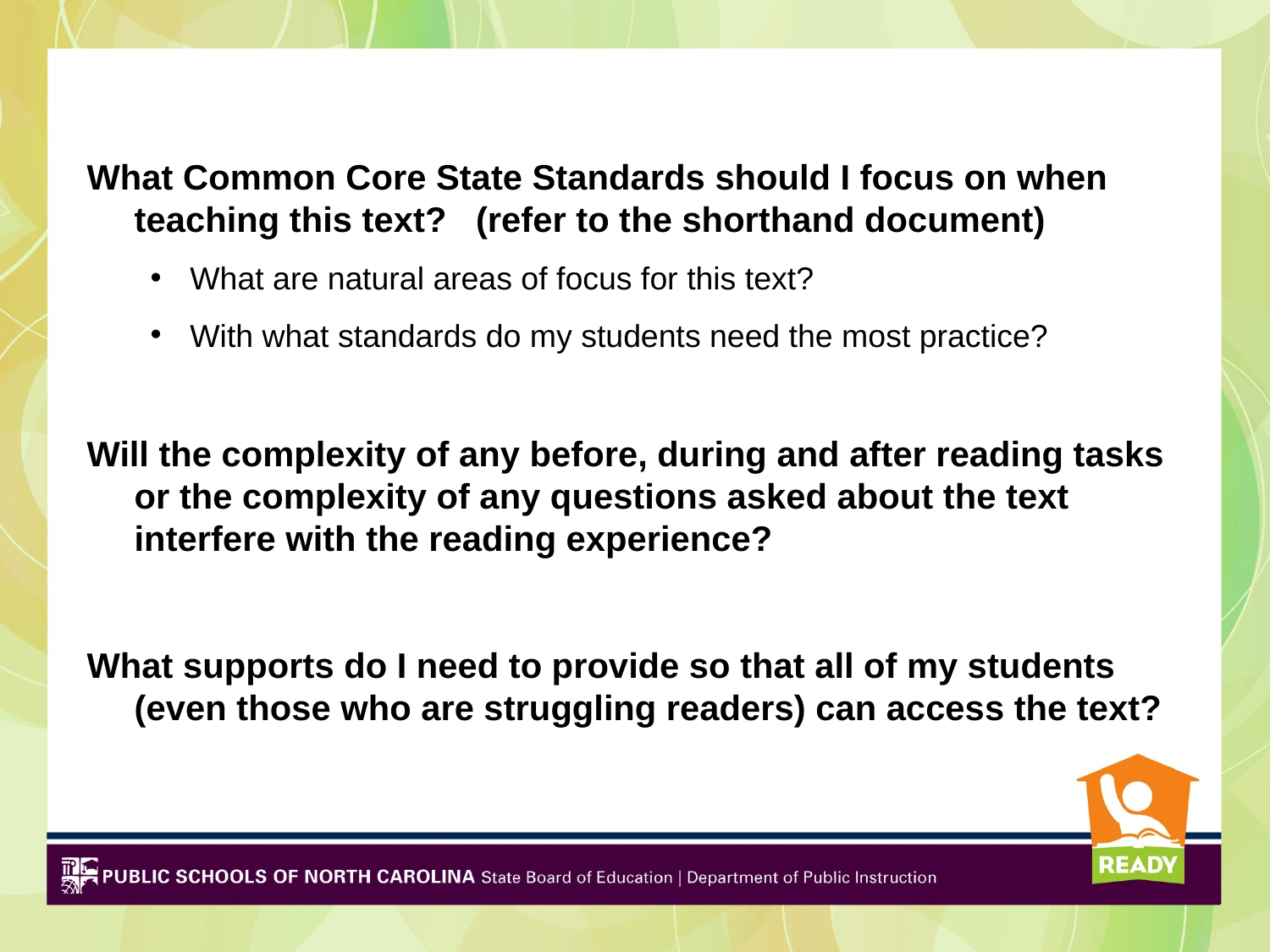

What Common Core State Standards should I focus on when teaching this text?   (refer to the shorthand document)
What are natural areas of focus for this text?
With what standards do my students need the most practice?

Will the complexity of any before, during and after reading tasks or the complexity of any questions asked about the text interfere with the reading experience?

What supports do I need to provide so that all of my students (even those who are struggling readers) can access the text?